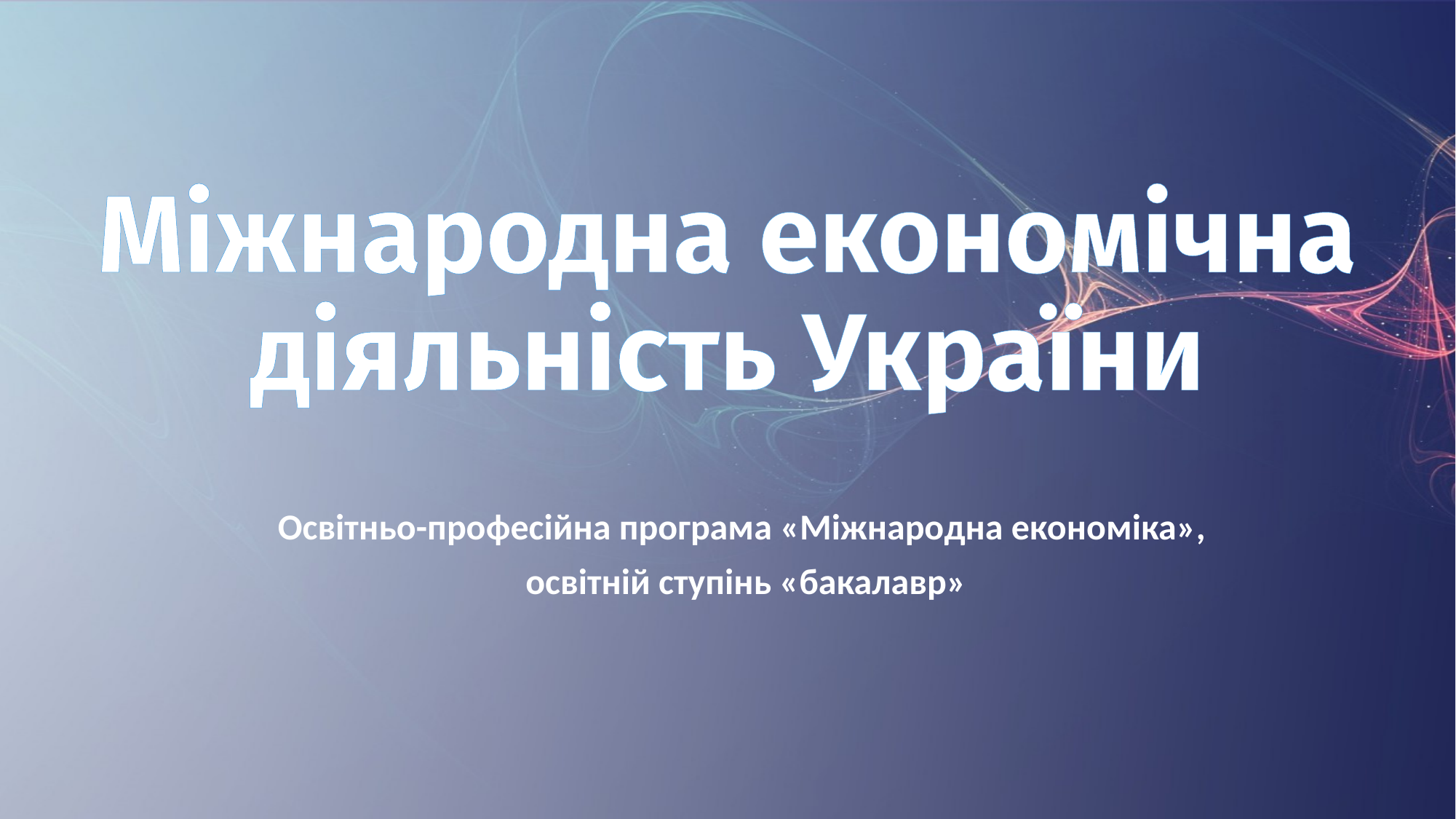

# Міжнародна економічна діяльність України
Освітньо-професійна програма «Міжнародна економіка»,
освітній ступінь «бакалавр»